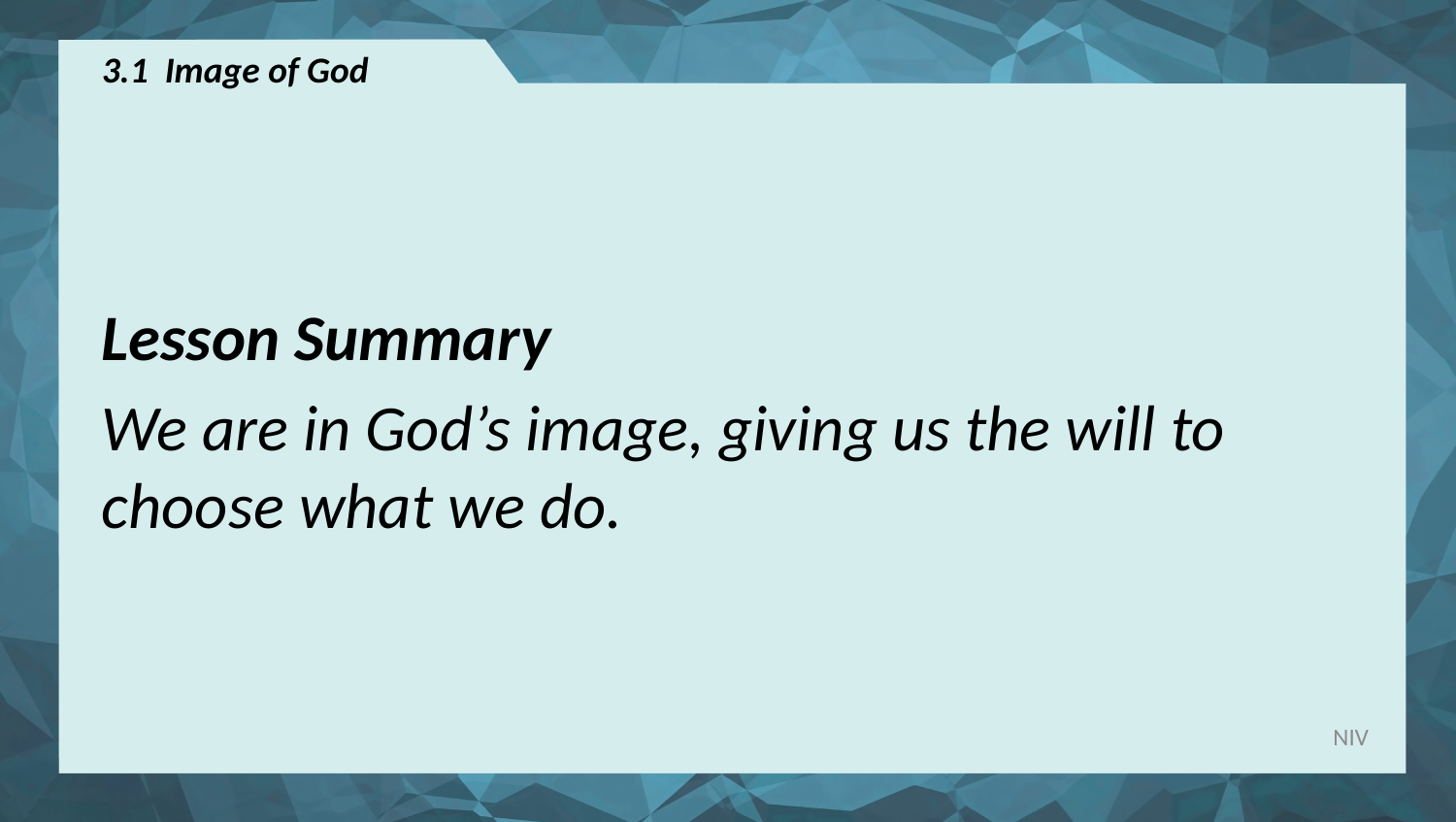

# 3.1  Image of God
Lesson Summary
We are in God’s image, giving us the will to choose what we do.
NIV